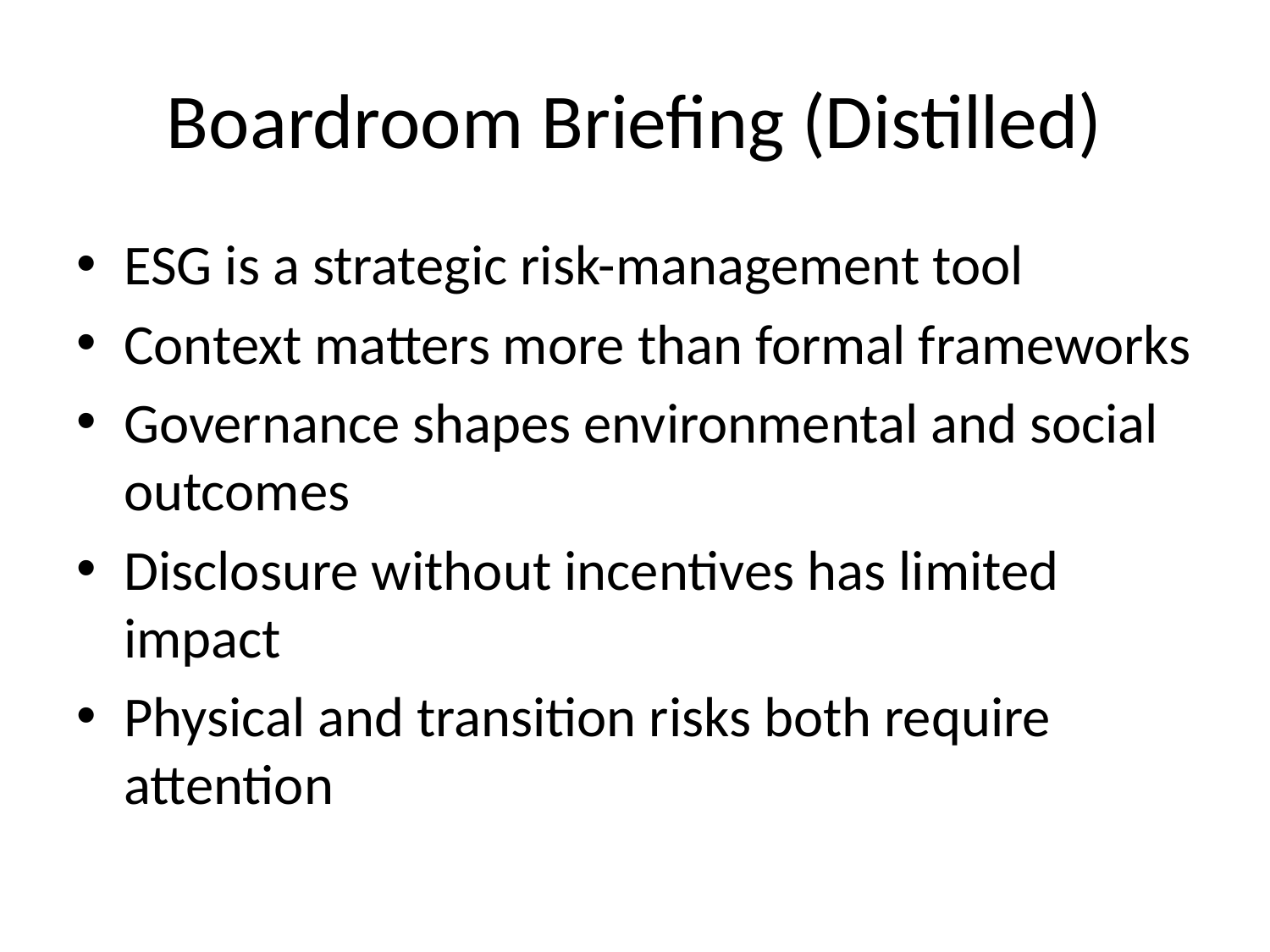

# Boardroom Briefing (Distilled)
ESG is a strategic risk-management tool
Context matters more than formal frameworks
Governance shapes environmental and social outcomes
Disclosure without incentives has limited impact
Physical and transition risks both require attention